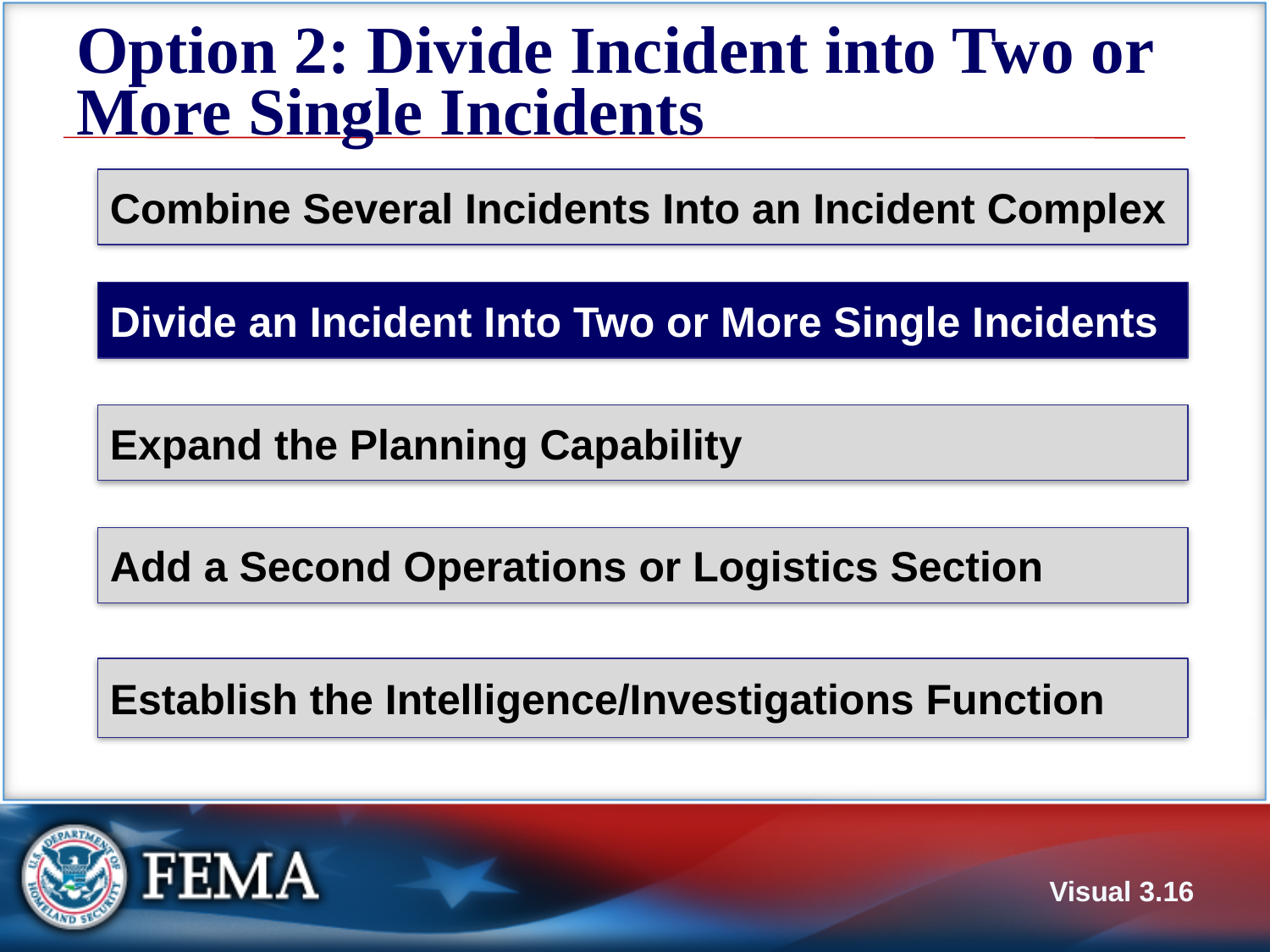

# Option 2: Divide Incident into Two or More Single Incidents
Combine Several Incidents Into an Incident Complex
Divide an Incident Into Two or More Single Incidents
Expand the Planning Capability
Add a Second Operations or Logistics Section
Establish the Intelligence/Investigations Function
Combine Several Incidents Into an Incident Complex
Divide an Incident Into Two or More Single Incidents
Expand the Planning Capability
Add a Second Operations or Logistics Section
Establish the Intelligence/Investigations Function
Visual 3.16